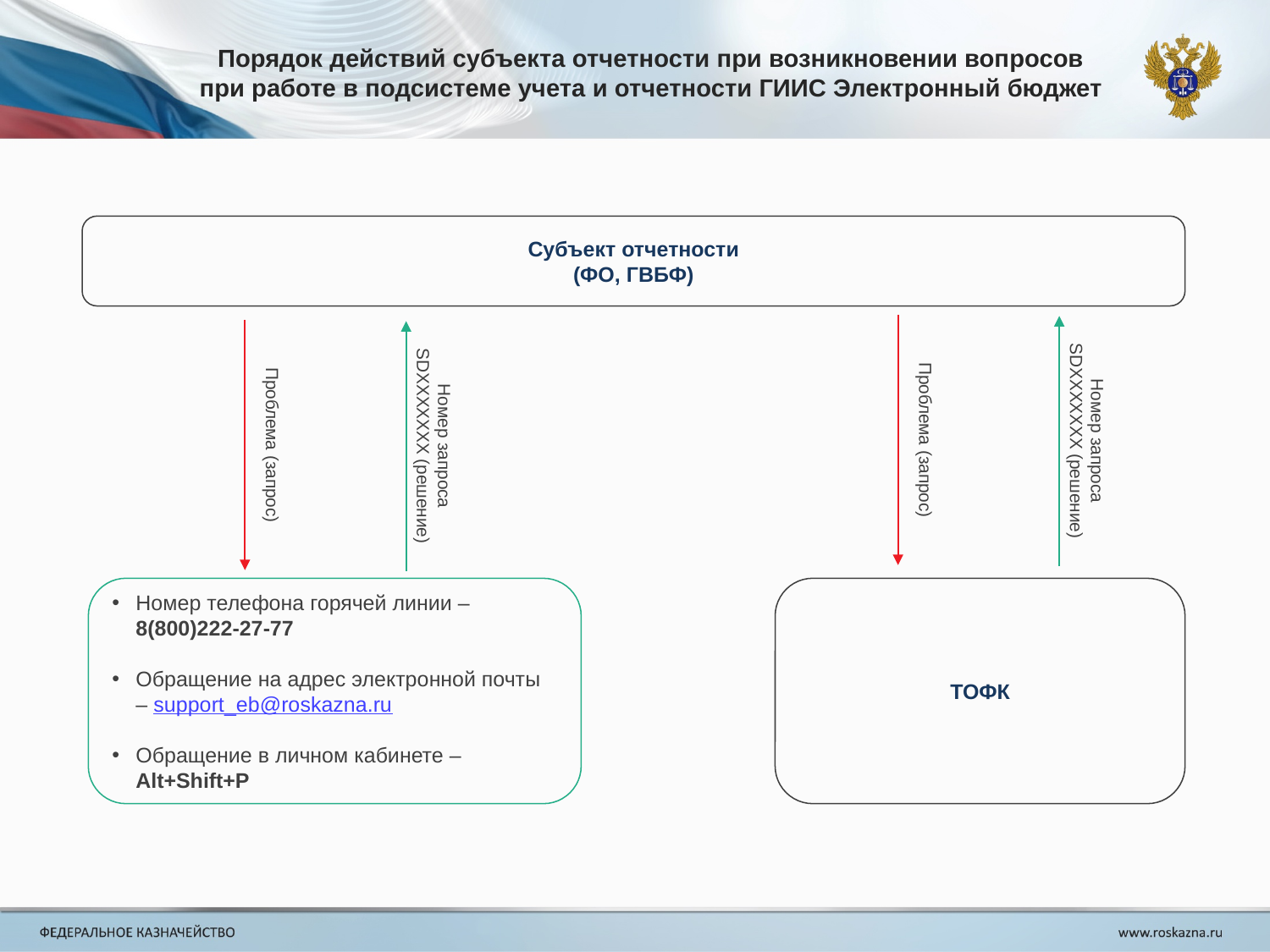

Порядок действий субъекта отчетности при возникновении вопросов при работе в подсистеме учета и отчетности ГИИС Электронный бюджет
Субъект отчетности
(ФО, ГВБФ)
Номер запроса
SDХХХХХХХ (решение)
Номер запроса
SDХХХХХХХ (решение)
Проблема (запрос)
Проблема (запрос)
Номер телефона горячей линии – 8(800)222-27-77

Обращение на адрес электронной почты – support_eb@roskazna.ru

Обращение в личном кабинете – Alt+Shift+P
ТОФК